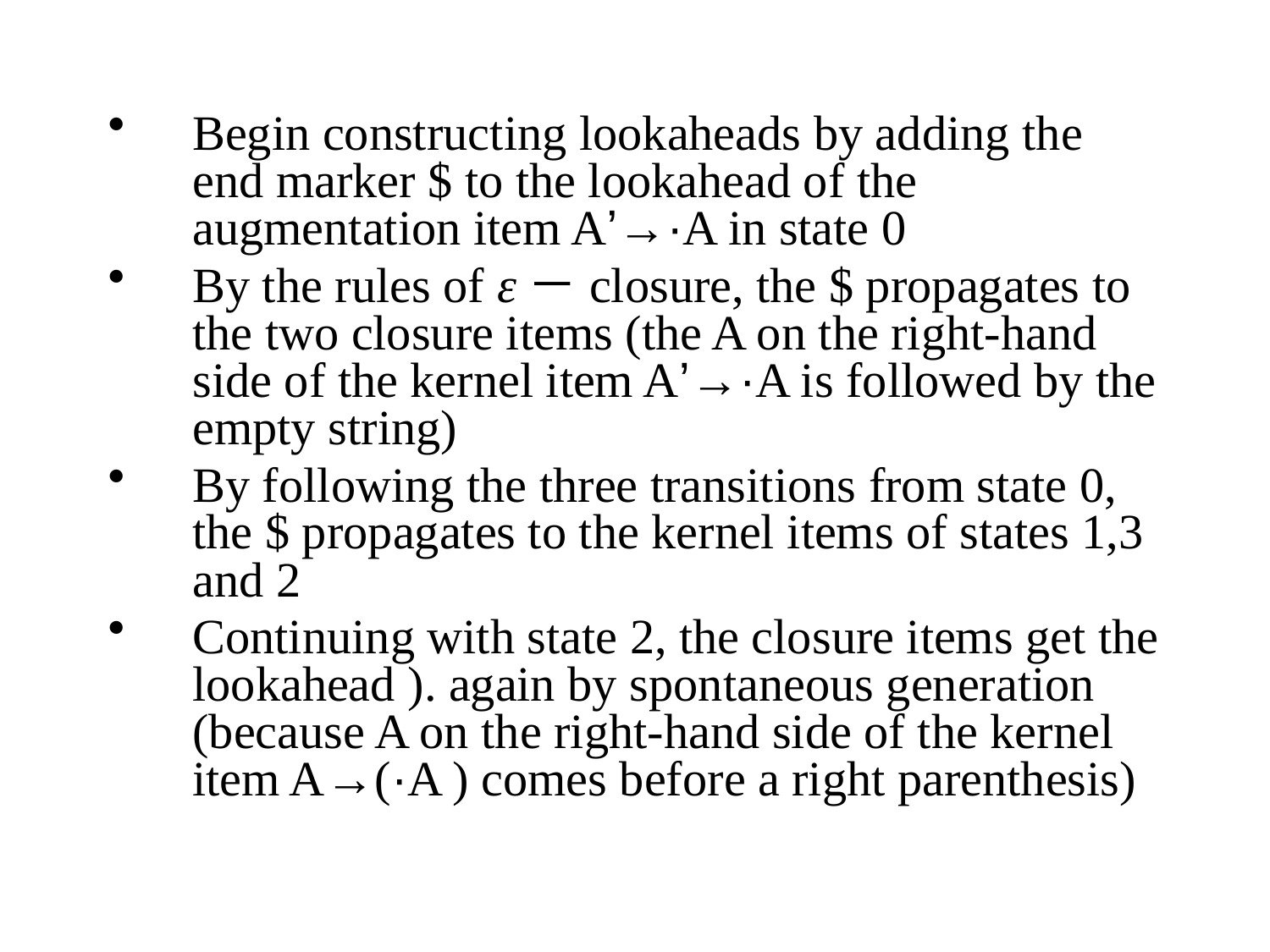

Begin constructing lookaheads by adding the end marker $ to the lookahead of the augmentation item A’→·A in state 0
By the rules of ε－closure, the $ propagates to the two closure items (the A on the right-hand side of the kernel item A’→·A is followed by the empty string)
By following the three transitions from state 0, the $ propagates to the kernel items of states 1,3 and 2
Continuing with state 2, the closure items get the lookahead ). again by spontaneous generation (because A on the right-hand side of the kernel item A→(·A ) comes before a right parenthesis)